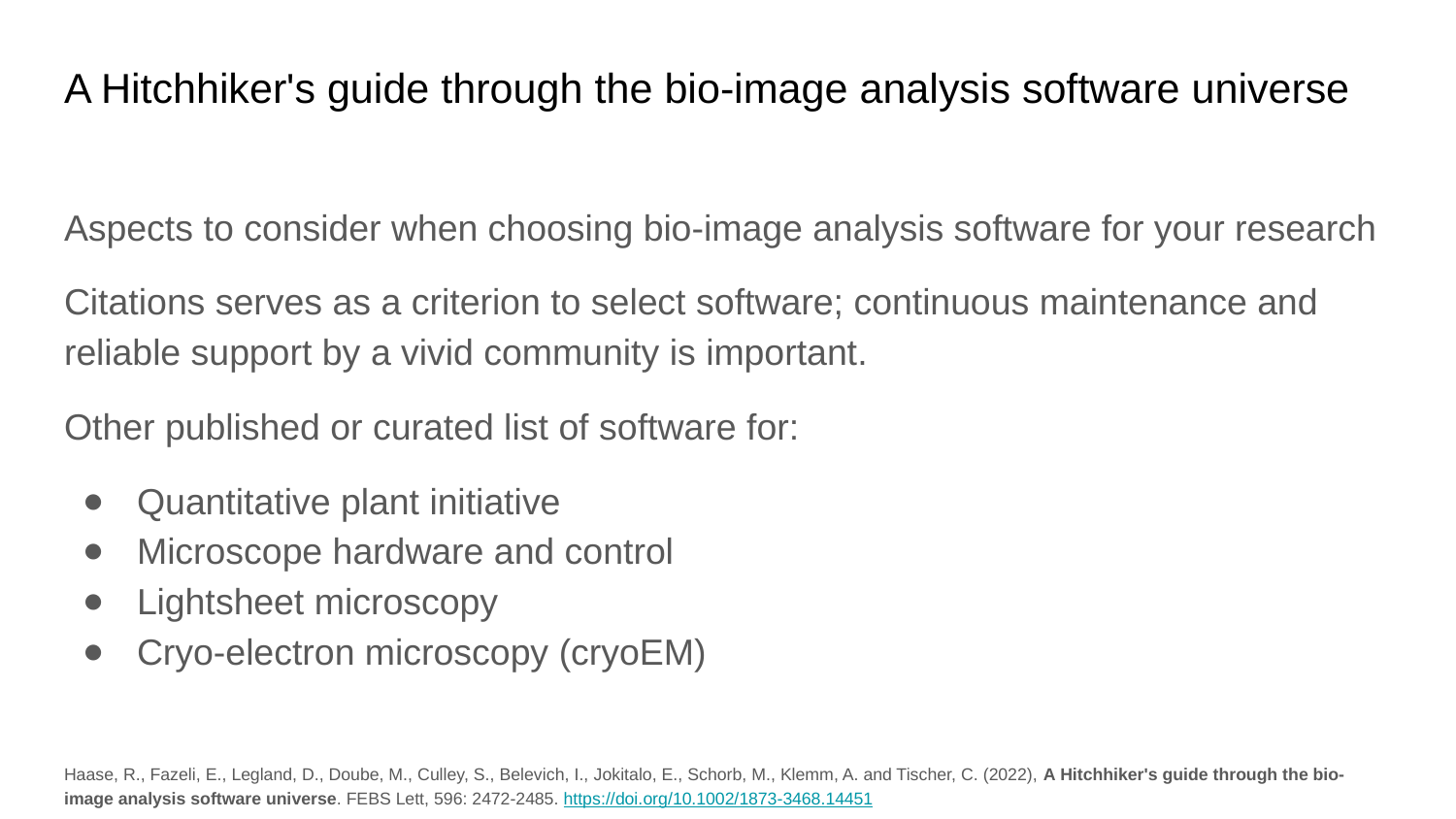

# A Hitchhiker's guide through the bio-image analysis software universe
Aspects to consider when choosing bio-image analysis software for your research
Citations serves as a criterion to select software; continuous maintenance and reliable support by a vivid community is important.
Other published or curated list of software for:
Quantitative plant initiative
Microscope hardware and control
Lightsheet microscopy
Cryo-electron microscopy (cryoEM)
Haase, R., Fazeli, E., Legland, D., Doube, M., Culley, S., Belevich, I., Jokitalo, E., Schorb, M., Klemm, A. and Tischer, C. (2022), A Hitchhiker's guide through the bio-image analysis software universe. FEBS Lett, 596: 2472-2485. https://doi.org/10.1002/1873-3468.14451